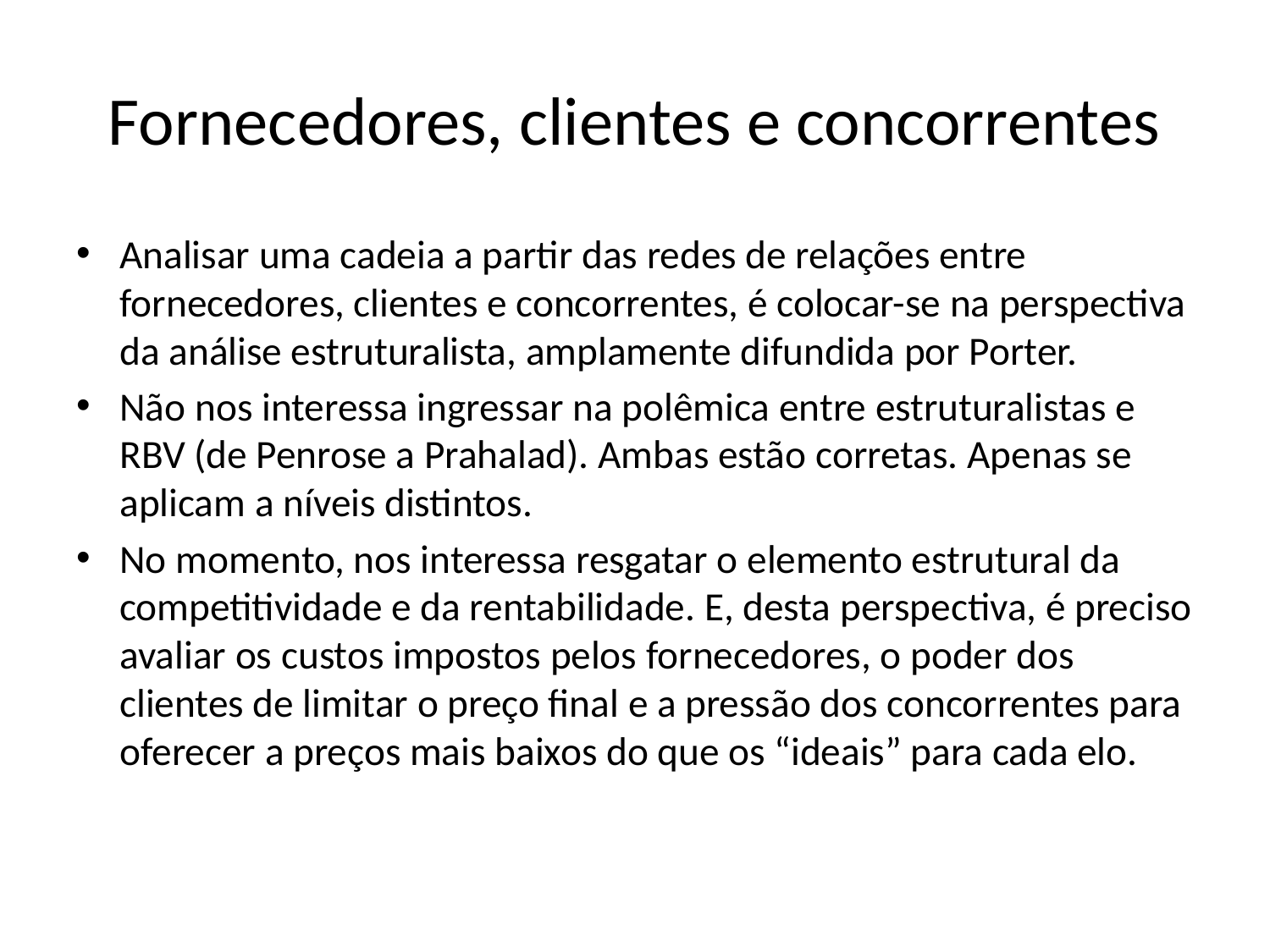

# Fornecedores, clientes e concorrentes
Analisar uma cadeia a partir das redes de relações entre fornecedores, clientes e concorrentes, é colocar-se na perspectiva da análise estruturalista, amplamente difundida por Porter.
Não nos interessa ingressar na polêmica entre estruturalistas e RBV (de Penrose a Prahalad). Ambas estão corretas. Apenas se aplicam a níveis distintos.
No momento, nos interessa resgatar o elemento estrutural da competitividade e da rentabilidade. E, desta perspectiva, é preciso avaliar os custos impostos pelos fornecedores, o poder dos clientes de limitar o preço final e a pressão dos concorrentes para oferecer a preços mais baixos do que os “ideais” para cada elo.